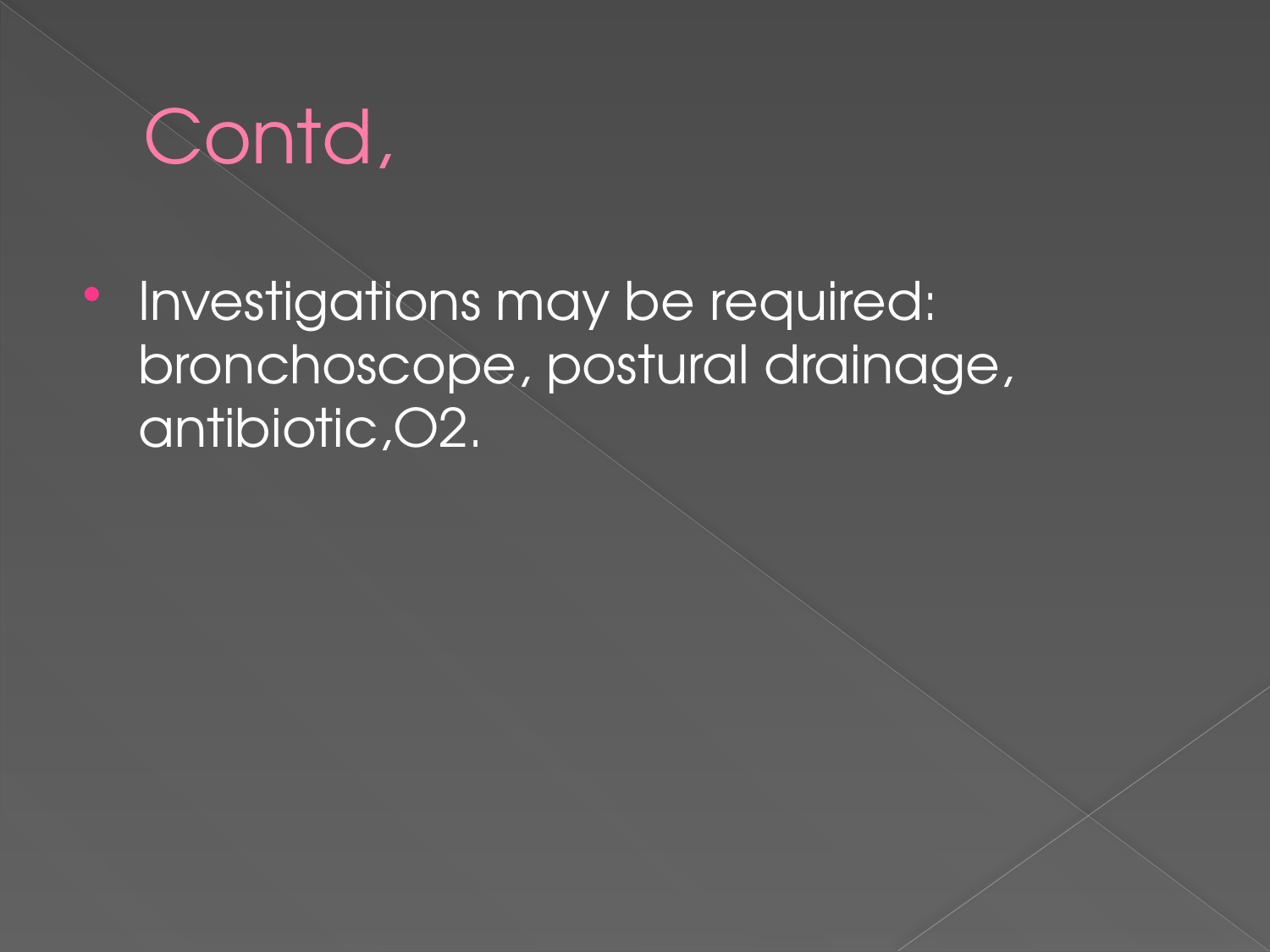

# Contd,
Investigations may be required: bronchoscope, postural drainage, antibiotic,O2.